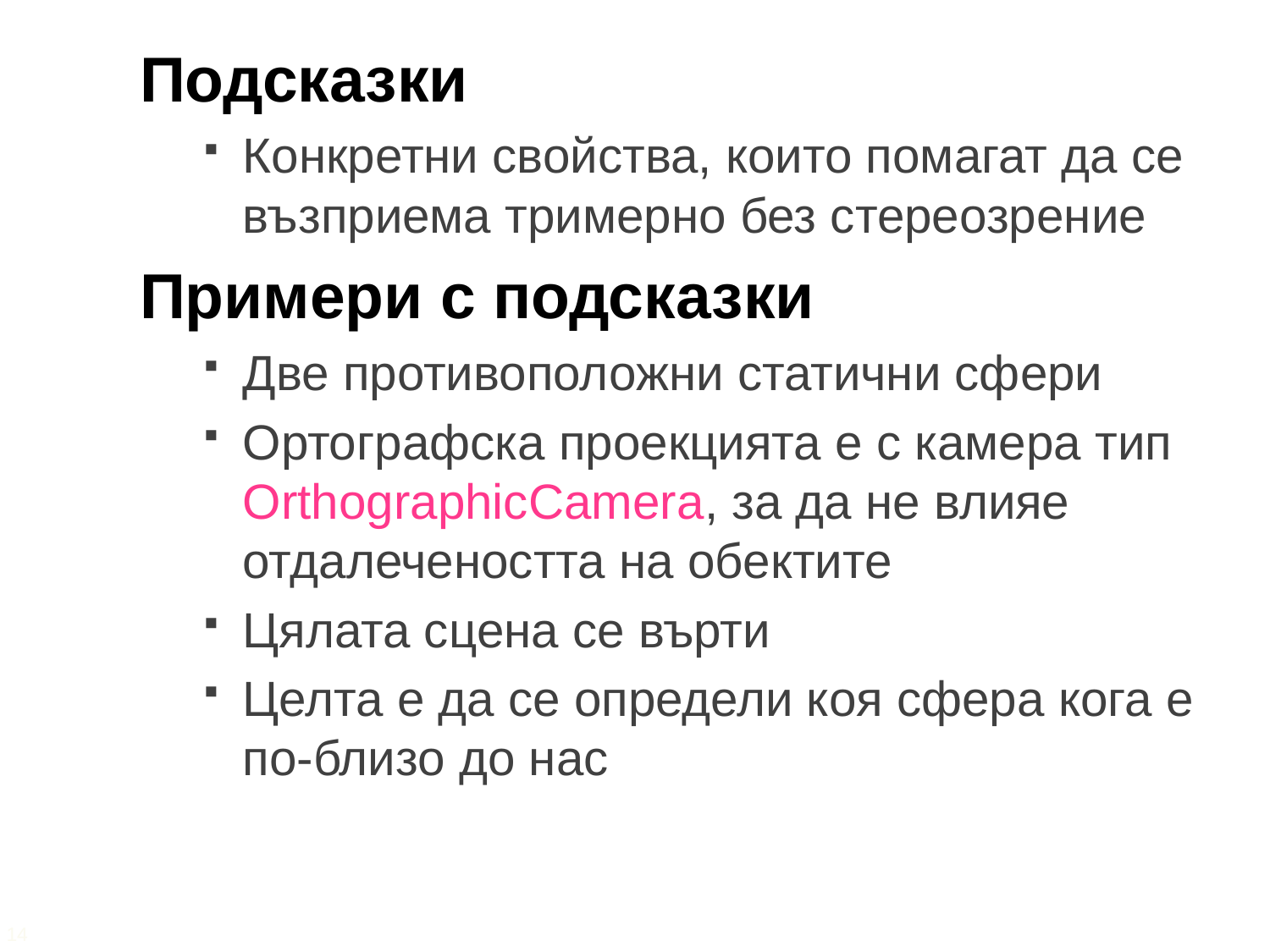

Подсказки
Конкретни свойства, които помагат да се възприема тримерно без стереозрение
Примери с подсказки
Две противоположни статични сфери
Ортографска проекцията е с камера тип OrthographicCamera, за да не влияе отдалечеността на обектите
Цялата сцена се върти
Целта е да се определи коя сфера кога е по-близо до нас